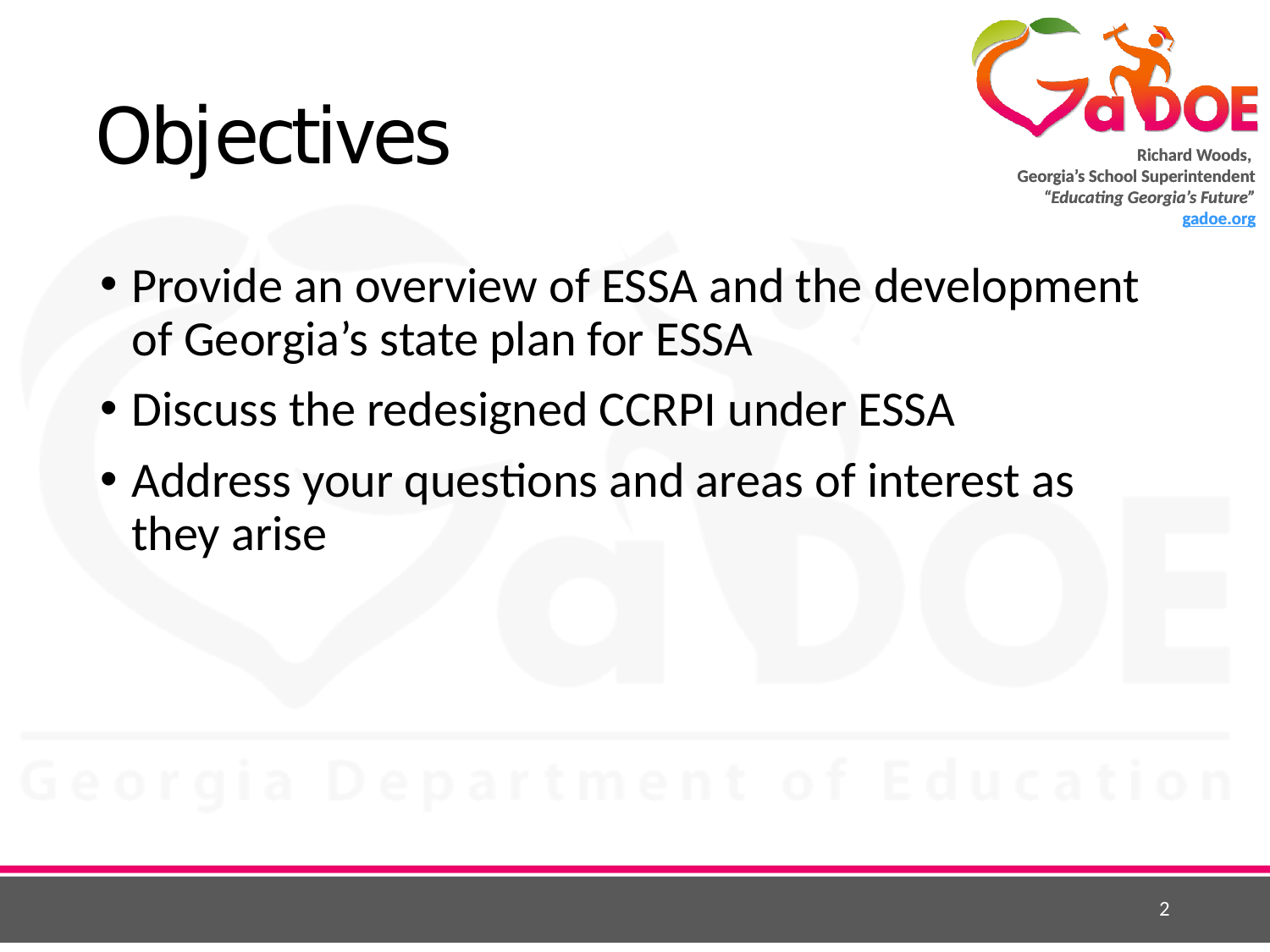

# Objectives
Provide an overview of ESSA and the development of Georgia’s state plan for ESSA
Discuss the redesigned CCRPI under ESSA
Address your questions and areas of interest as they arise
2